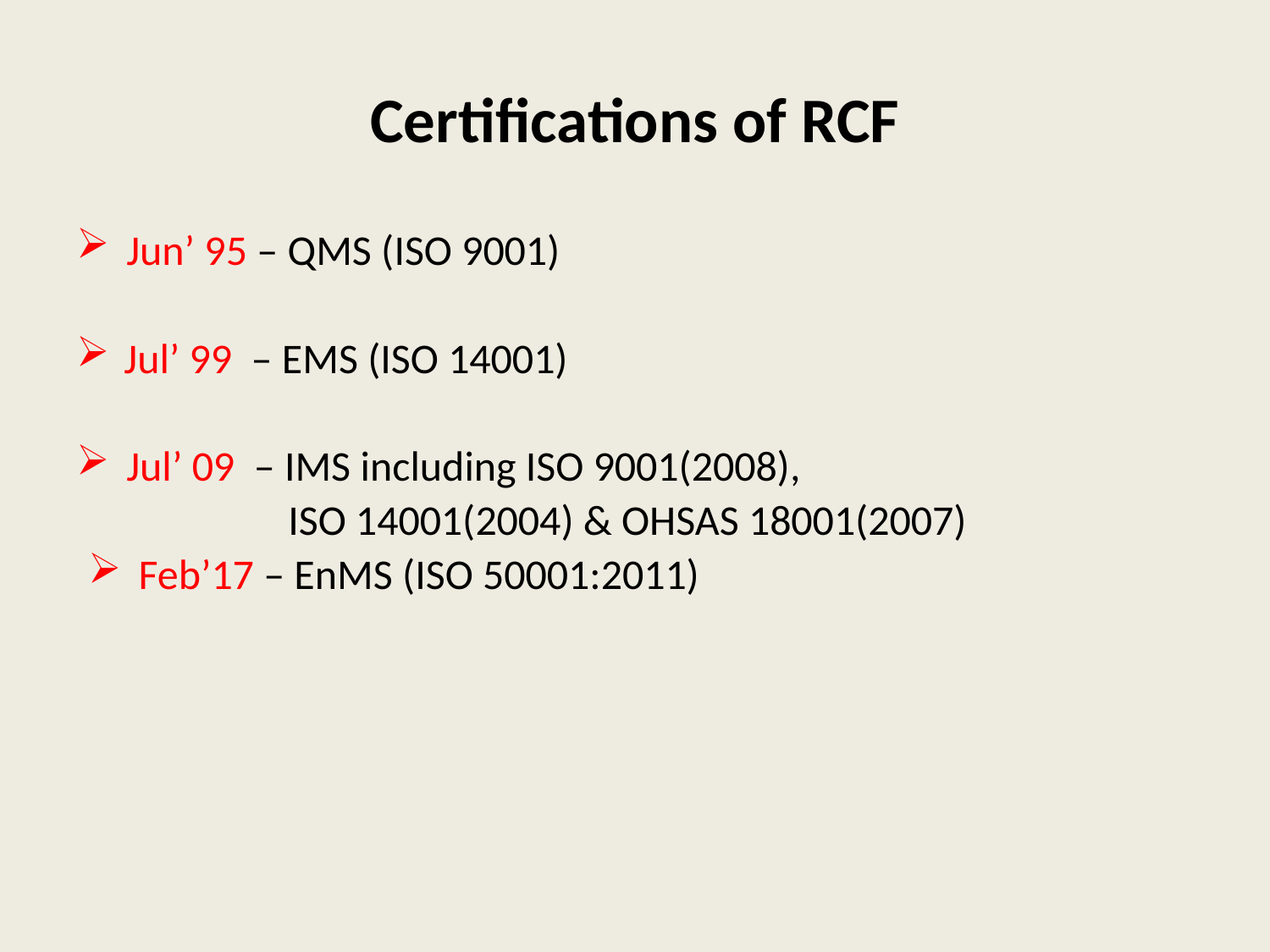

# Certifications of RCF
Jun’ 95 – QMS (ISO 9001)

Jul’ 99  – EMS (ISO 14001)

Jul’ 09  – IMS including ISO 9001(2008),
                     ISO 14001(2004) & OHSAS 18001(2007)
Feb’17 – EnMS (ISO 50001:2011)